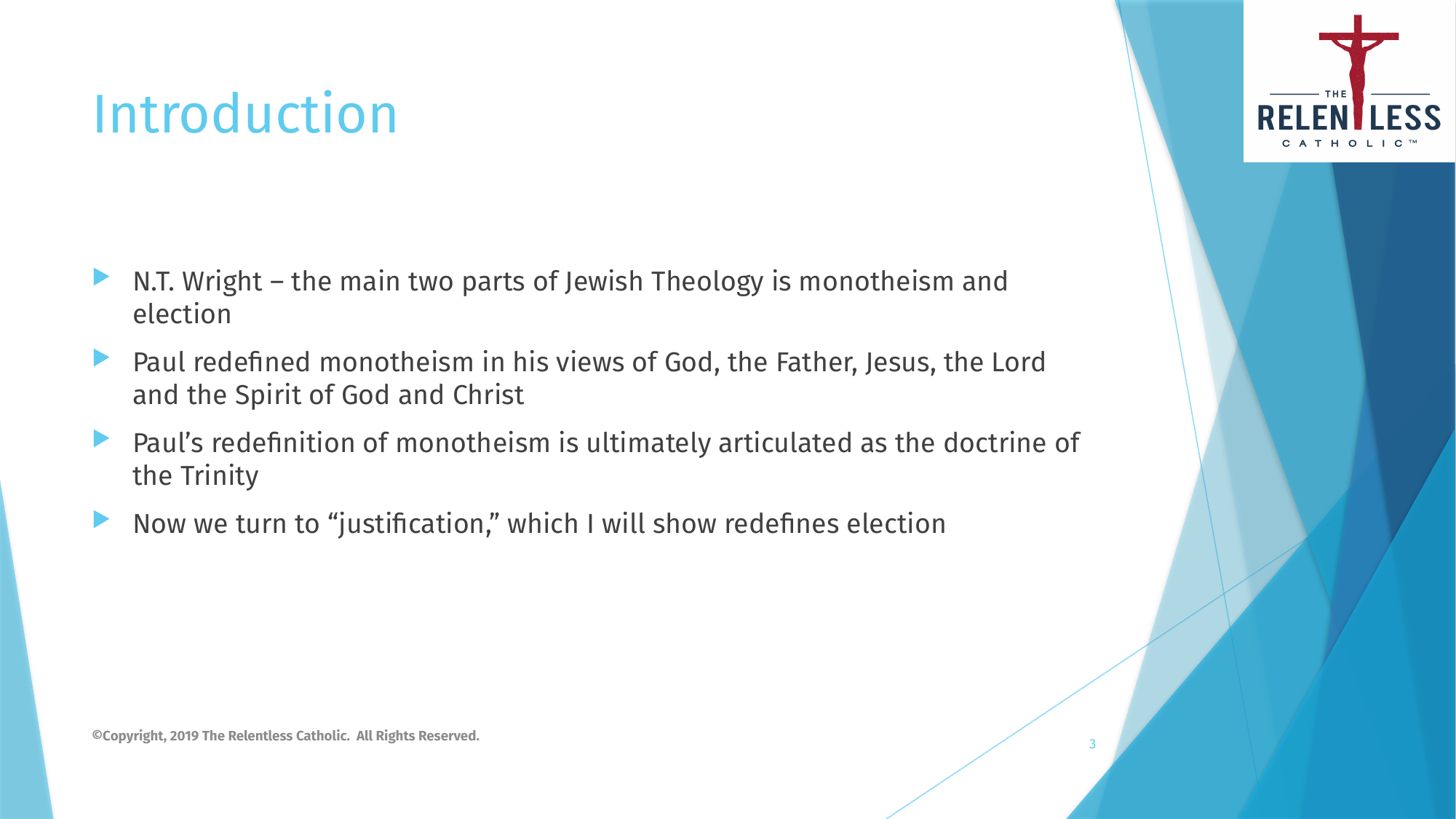

# Introduction
N.T. Wright – the main two parts of Jewish Theology is monotheism and election
Paul redefined monotheism in his views of God, the Father, Jesus, the Lord and the Spirit of God and Christ
Paul’s redefinition of monotheism is ultimately articulated as the doctrine of the Trinity
Now we turn to “justification,” which I will show redefines election
©Copyright, 2019 The Relentless Catholic.  All Rights Reserved.

3